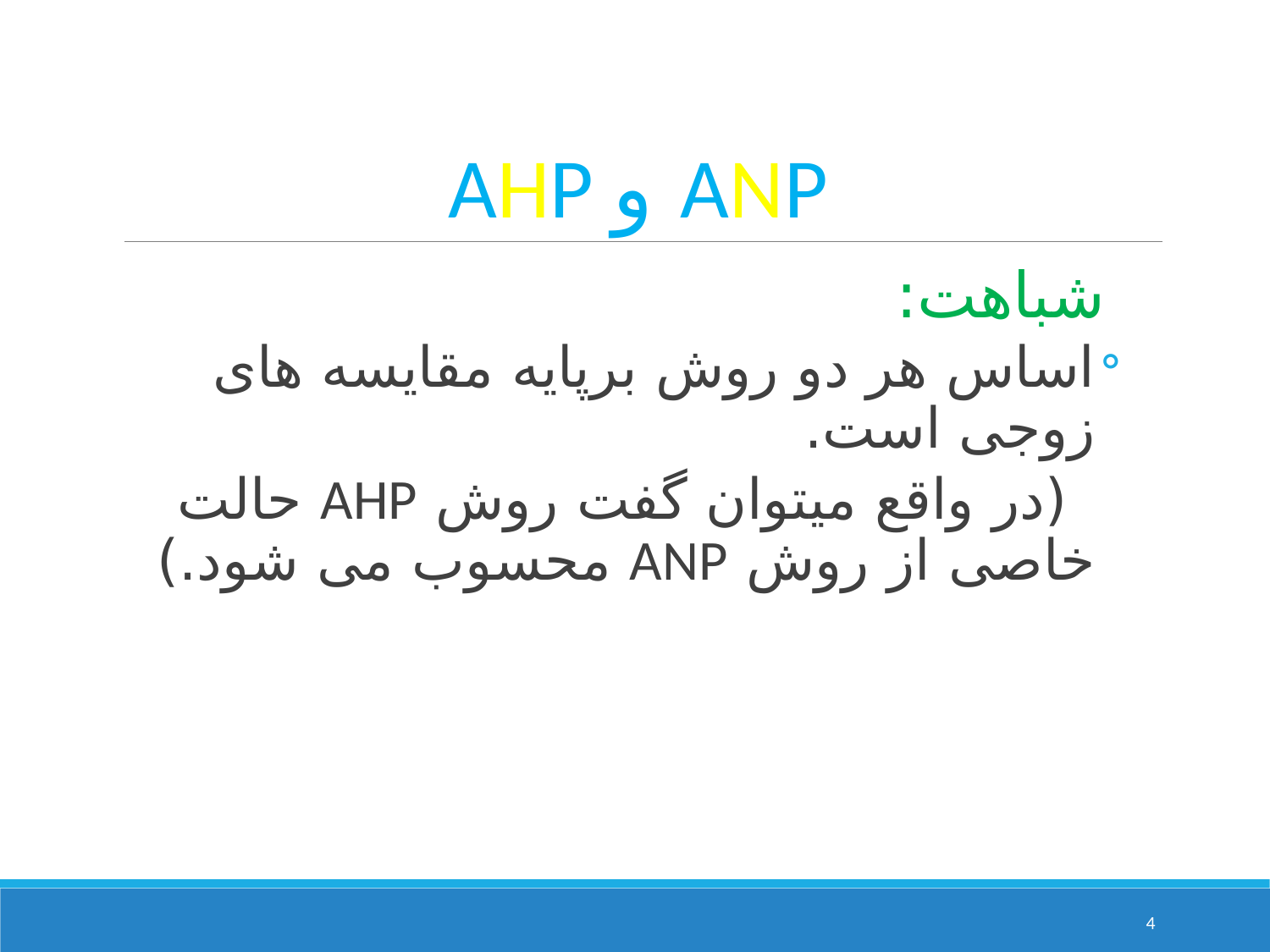

# AHP و ANP
شباهت:
اساس هر دو روش برپایه مقایسه های زوجی است.
   (در واقع می­توان گفت روش AHP حالت خاصی از روش ANP محسوب می شود.)
4